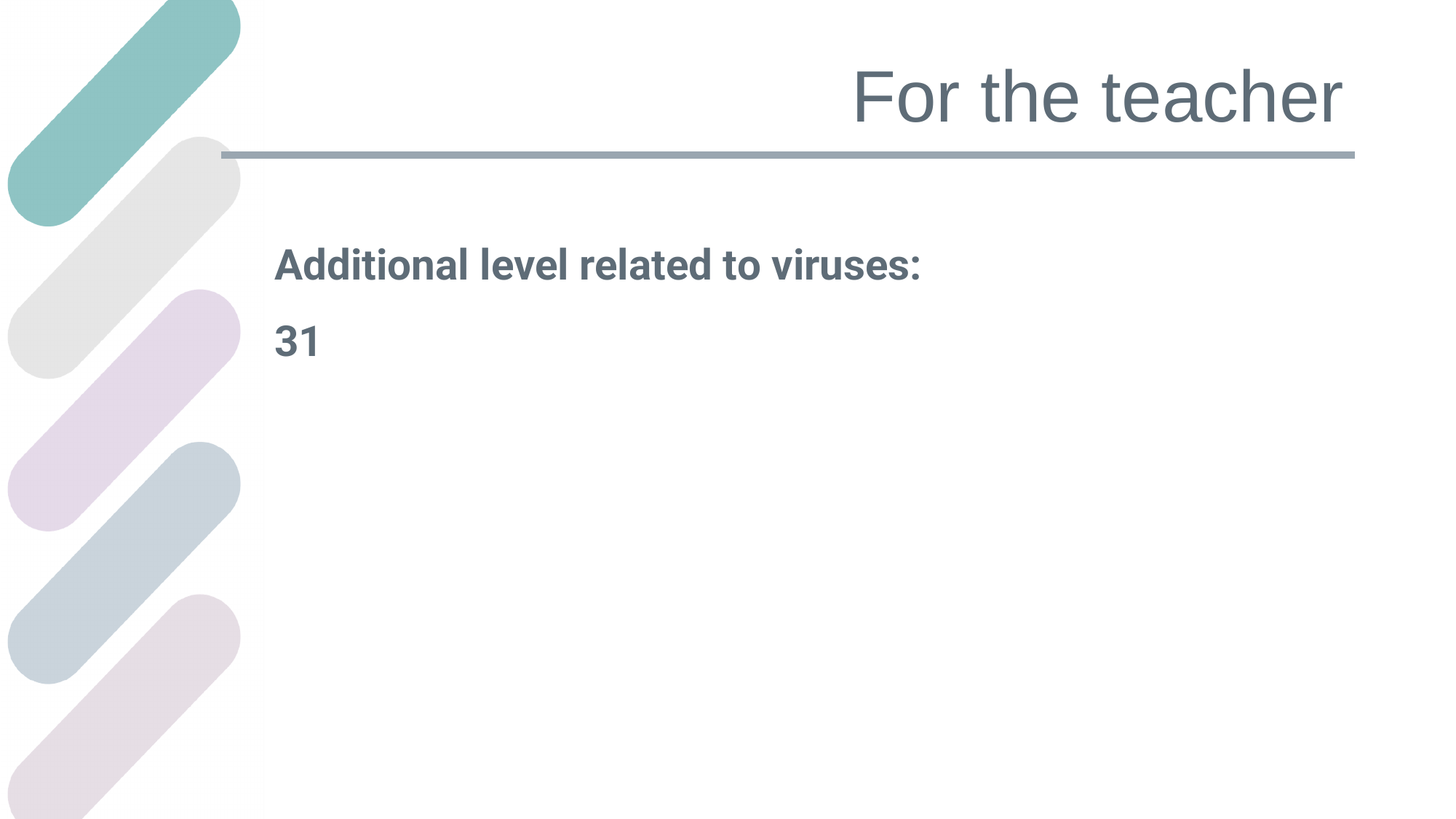

# For the teacher
Additional level related to viruses:
31